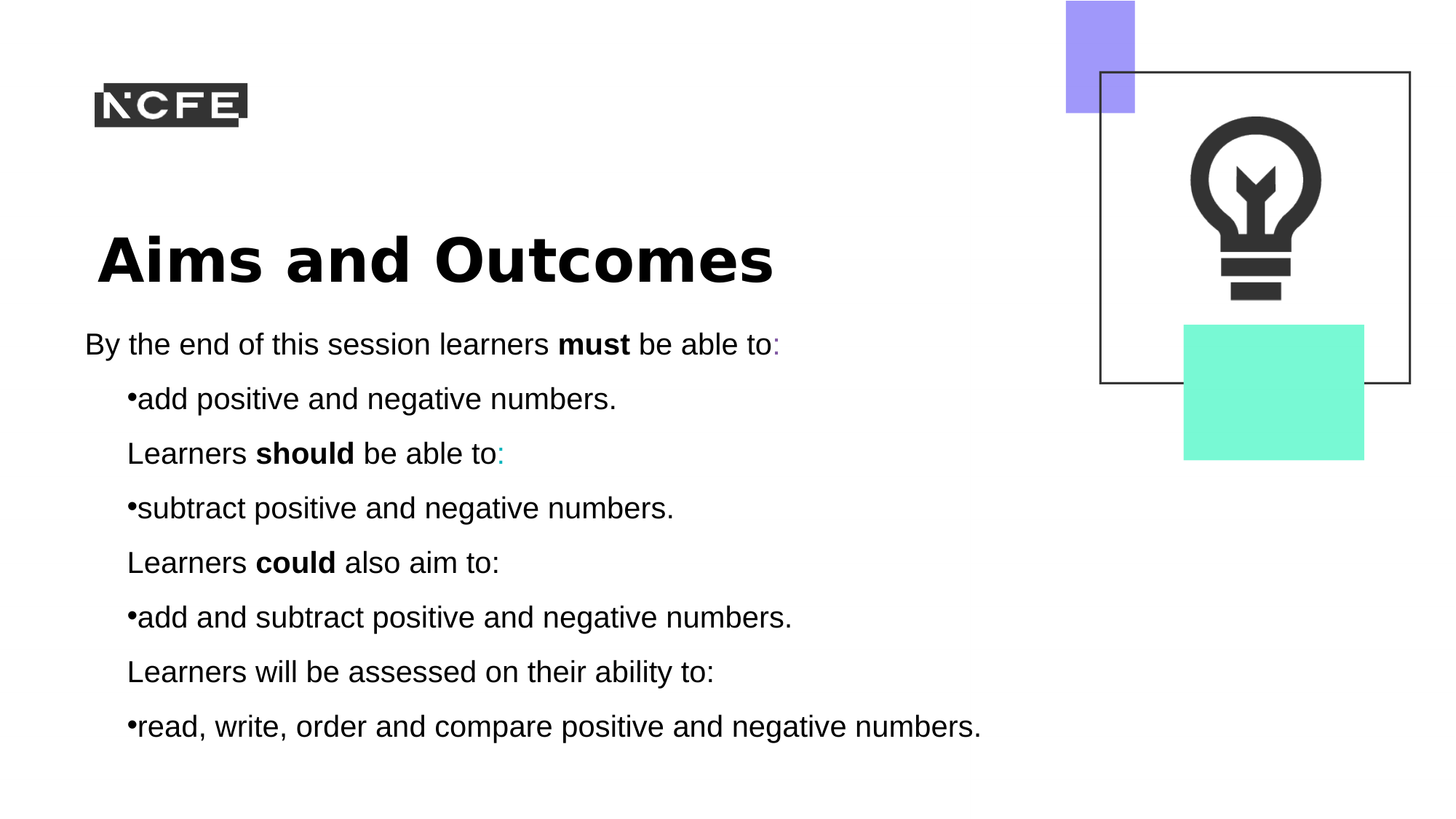

By the end of this session learners must be able to:
add positive and negative numbers.
Learners should be able to:
subtract positive and negative numbers.
Learners could also aim to:
add and subtract positive and negative numbers.
Learners will be assessed on their ability to:
read, write, order and compare positive and negative numbers.